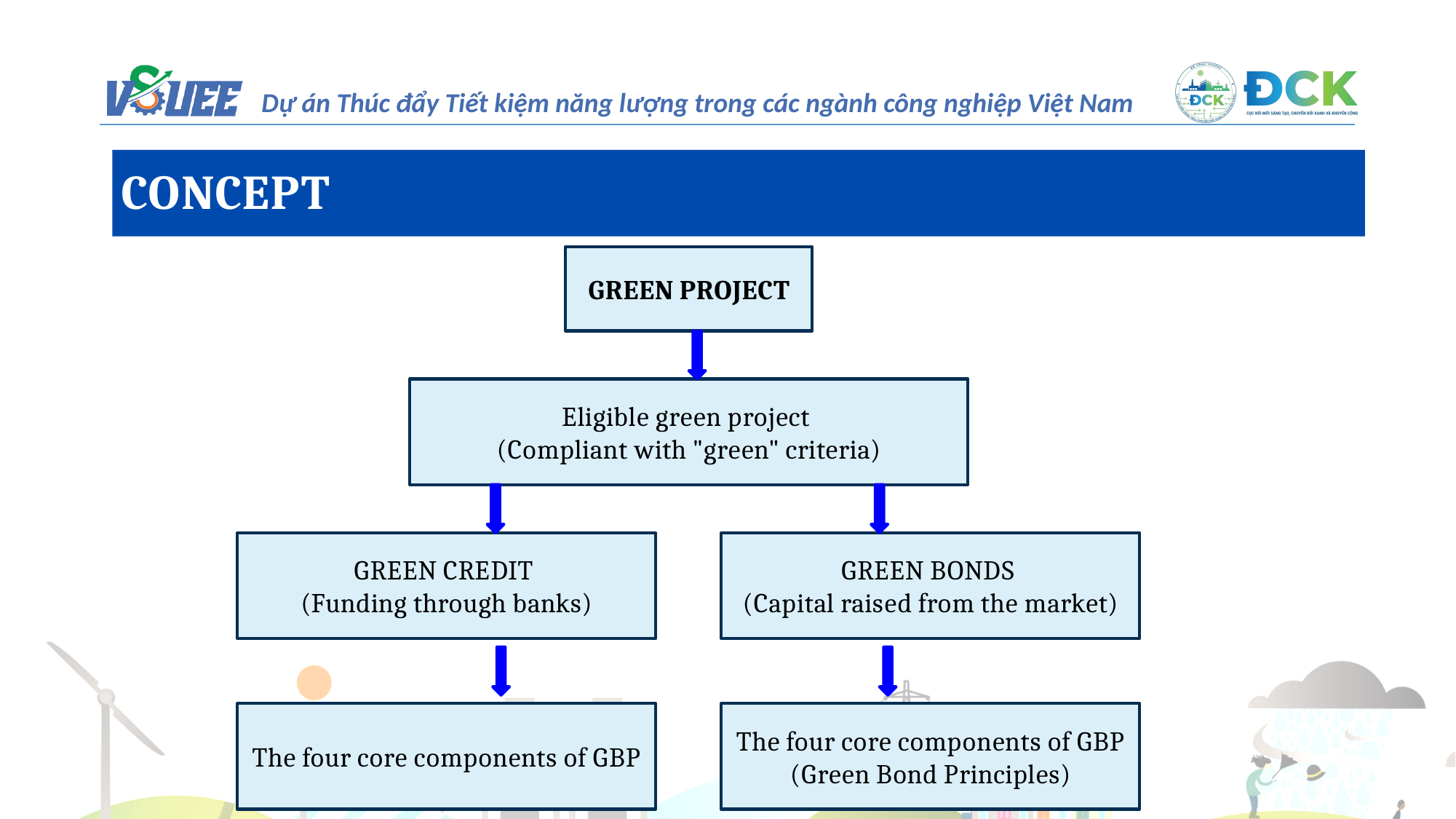

CONCEPT
GREEN PROJECT

Eligible green project
(Compliant with "green" criteria)

GREEN CREDIT
(Funding through banks)
GREEN BONDS
(Capital raised from the market)

The four core components of GBP (Green Bond Principles)
The four core components of GBP